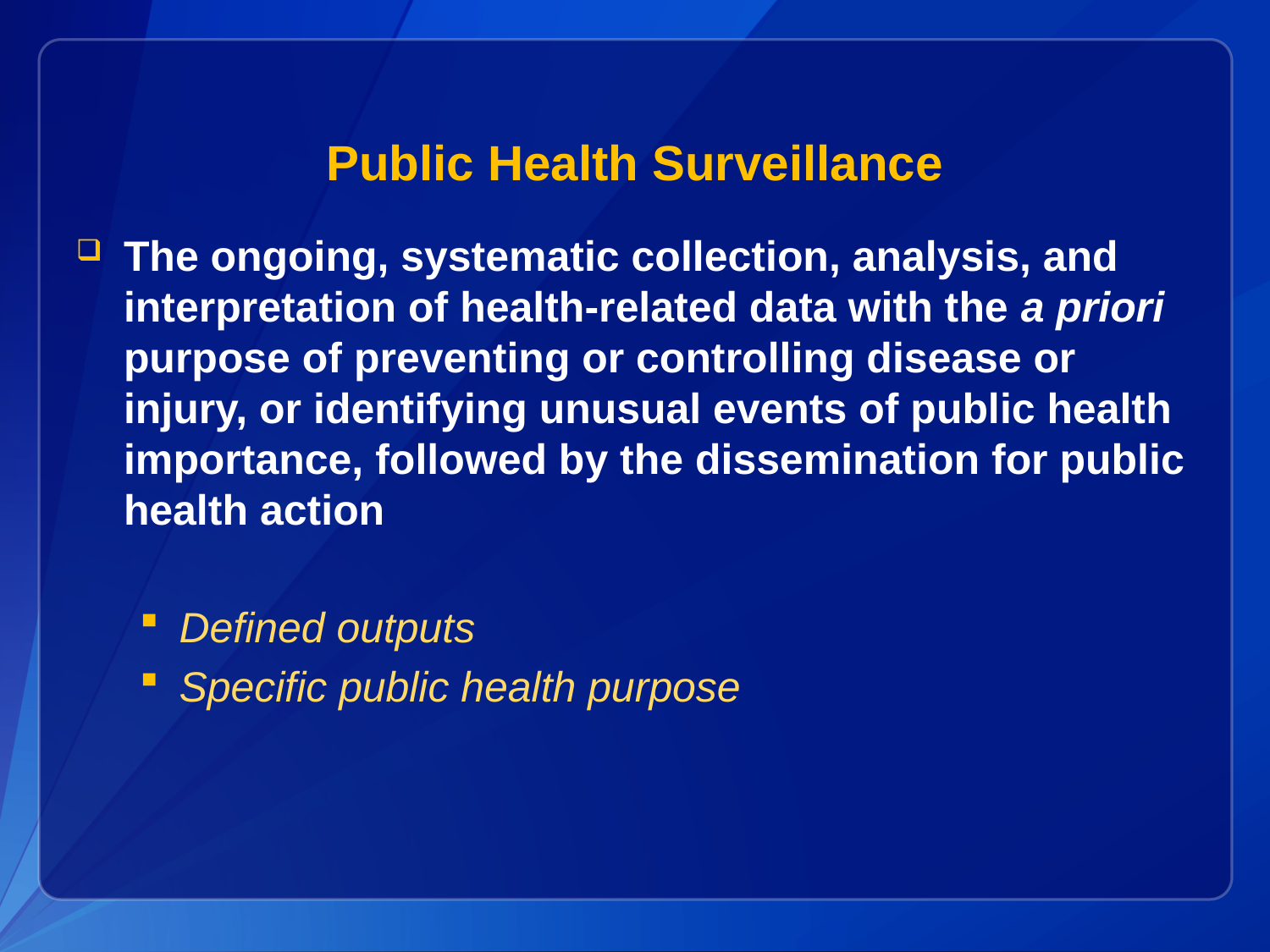

# Public Health Surveillance
The ongoing, systematic collection, analysis, and interpretation of health-related data with the a priori purpose of preventing or controlling disease or injury, or identifying unusual events of public health importance, followed by the dissemination for public health action

Defined outputs
Specific public health purpose